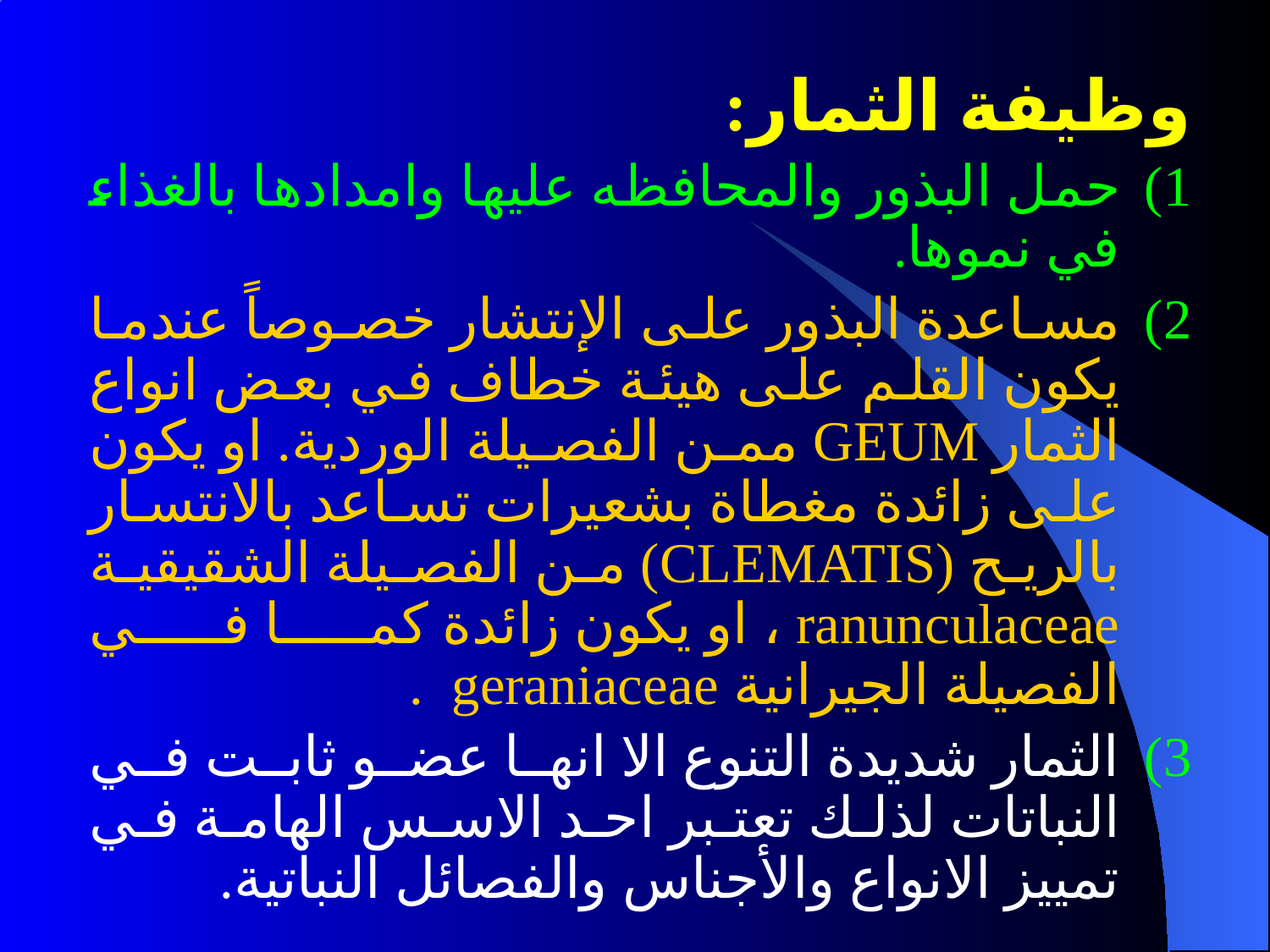

وظيفة الثمار:
حمل البذور والمحافظه عليها وامدادها بالغذاء في نموها.
مساعدة البذور على الإنتشار خصوصاً عندما يكون القلم على هيئة خطاف في بعض انواع الثمار GEUM ممن الفصيلة الوردية. او يكون على زائدة مغطاة بشعيرات تساعد بالانتسار بالريح (CLEMATIS) من الفصيلة الشقيقية ranunculaceae ، او يكون زائدة كما في الفصيلة الجيرانية geraniaceae  .
الثمار شديدة التنوع الا انها عضو ثابت في النباتات لذلك تعتبر احد الاسس الهامة في تمييز الانواع والأجناس والفصائل النباتية.